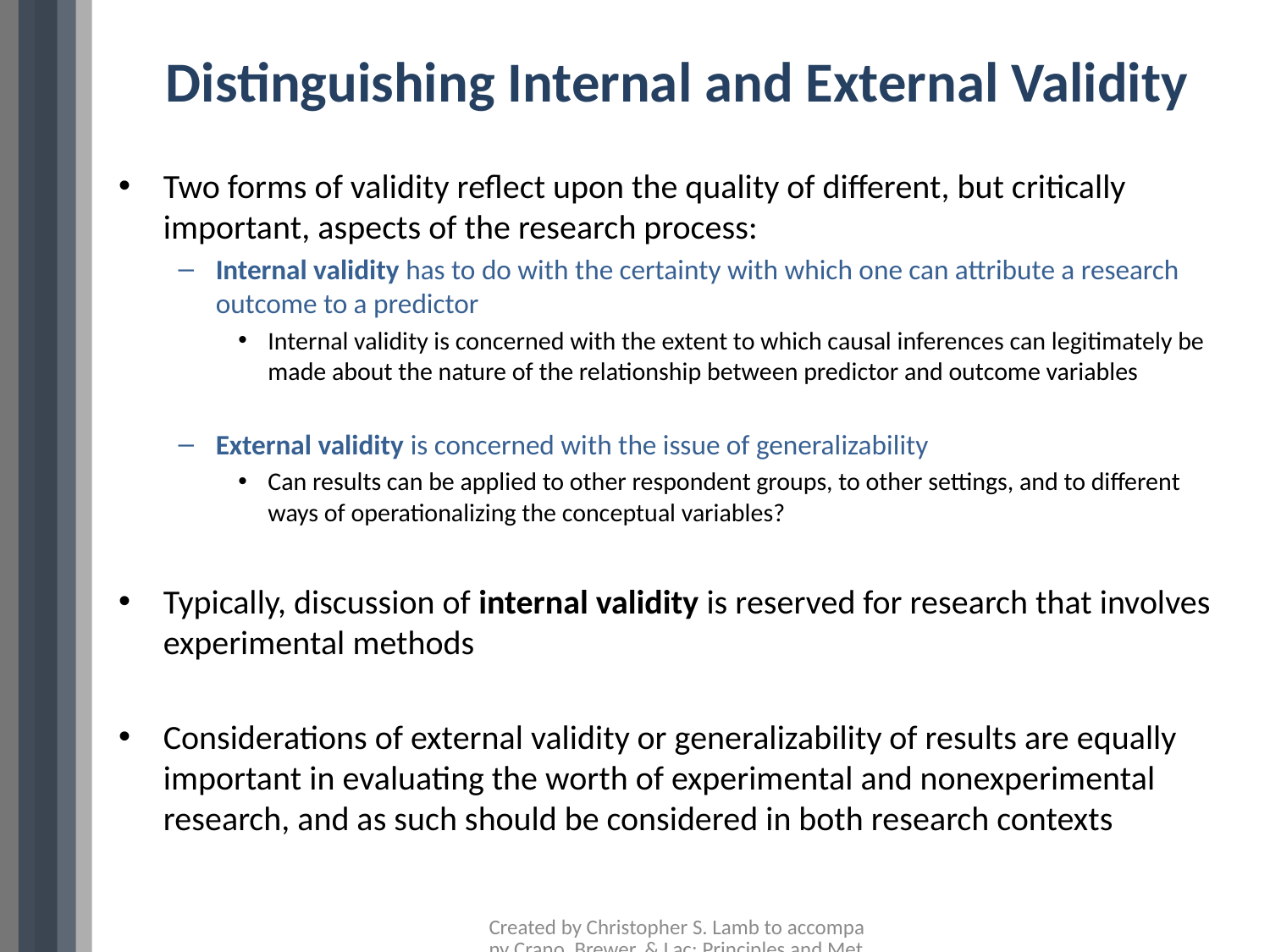

# Distinguishing Internal and External Validity
Two forms of validity reflect upon the quality of different, but critically important, aspects of the research process:
Internal validity has to do with the certainty with which one can attribute a research outcome to a predictor
Internal validity is concerned with the extent to which causal inferences can legitimately be made about the nature of the relationship between predictor and outcome variables

External validity is concerned with the issue of generalizability
Can results can be applied to other respondent groups, to other settings, and to different ways of operationalizing the conceptual variables?

Typically, discussion of internal validity is reserved for research that involves experimental methods

Considerations of external validity or generalizability of results are equally important in evaluating the worth of experimental and nonexperimental research, and as such should be considered in both research contexts
Created by Christopher S. Lamb to accompany Crano, Brewer, & Lac: Principles and Methods of Social Research, 3rd Edition, 2015, Routledge/Taylor & Francis